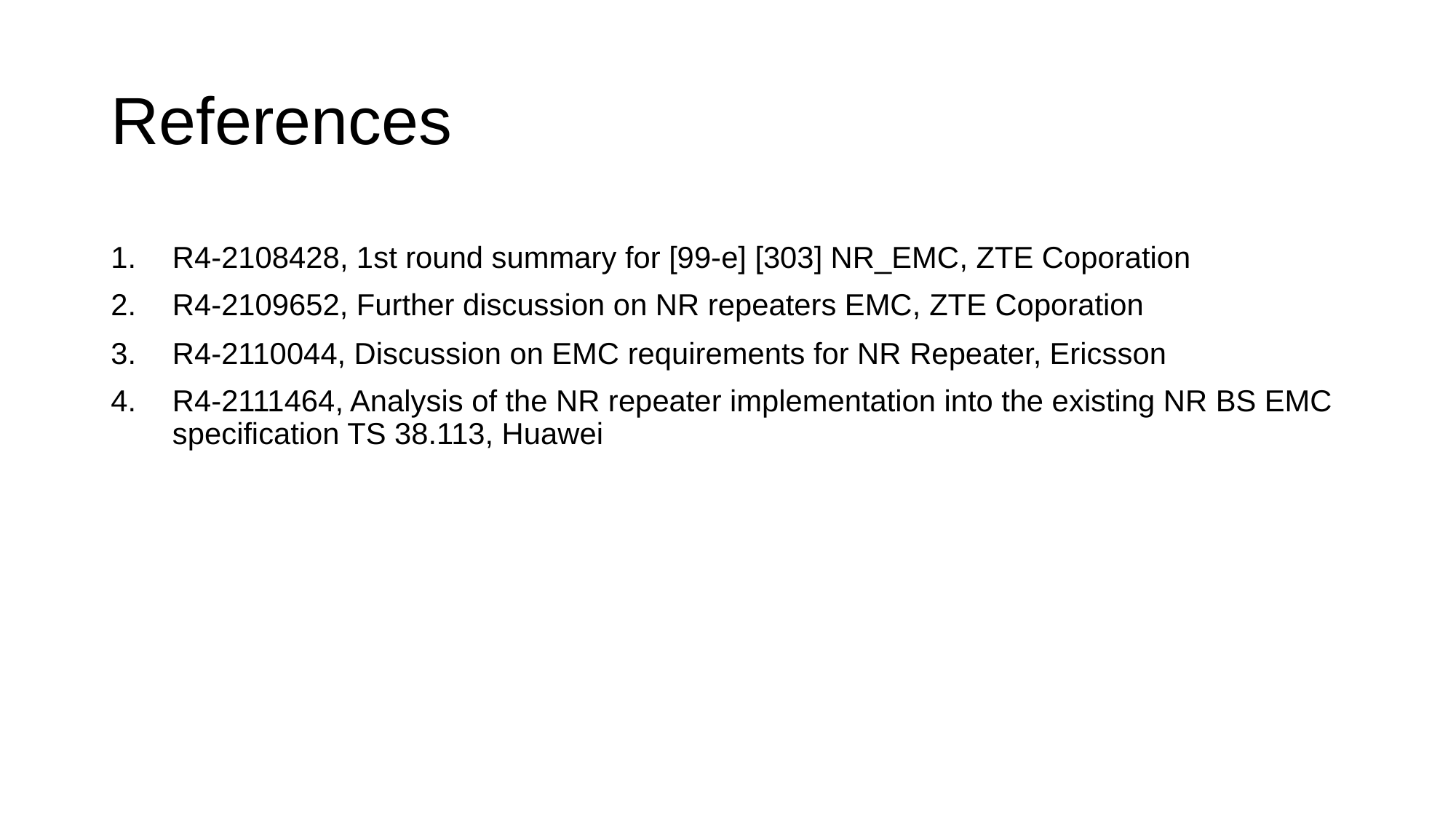

# References

R4-2108428, 1st round summary for [99-e] [303] NR_EMC, ZTE Coporation
R4-2109652, Further discussion on NR repeaters EMC, ZTE Coporation
R4-2110044, Discussion on EMC requirements for NR Repeater, Ericsson
R4-2111464, Analysis of the NR repeater implementation into the existing NR BS EMC specification TS 38.113, Huawei